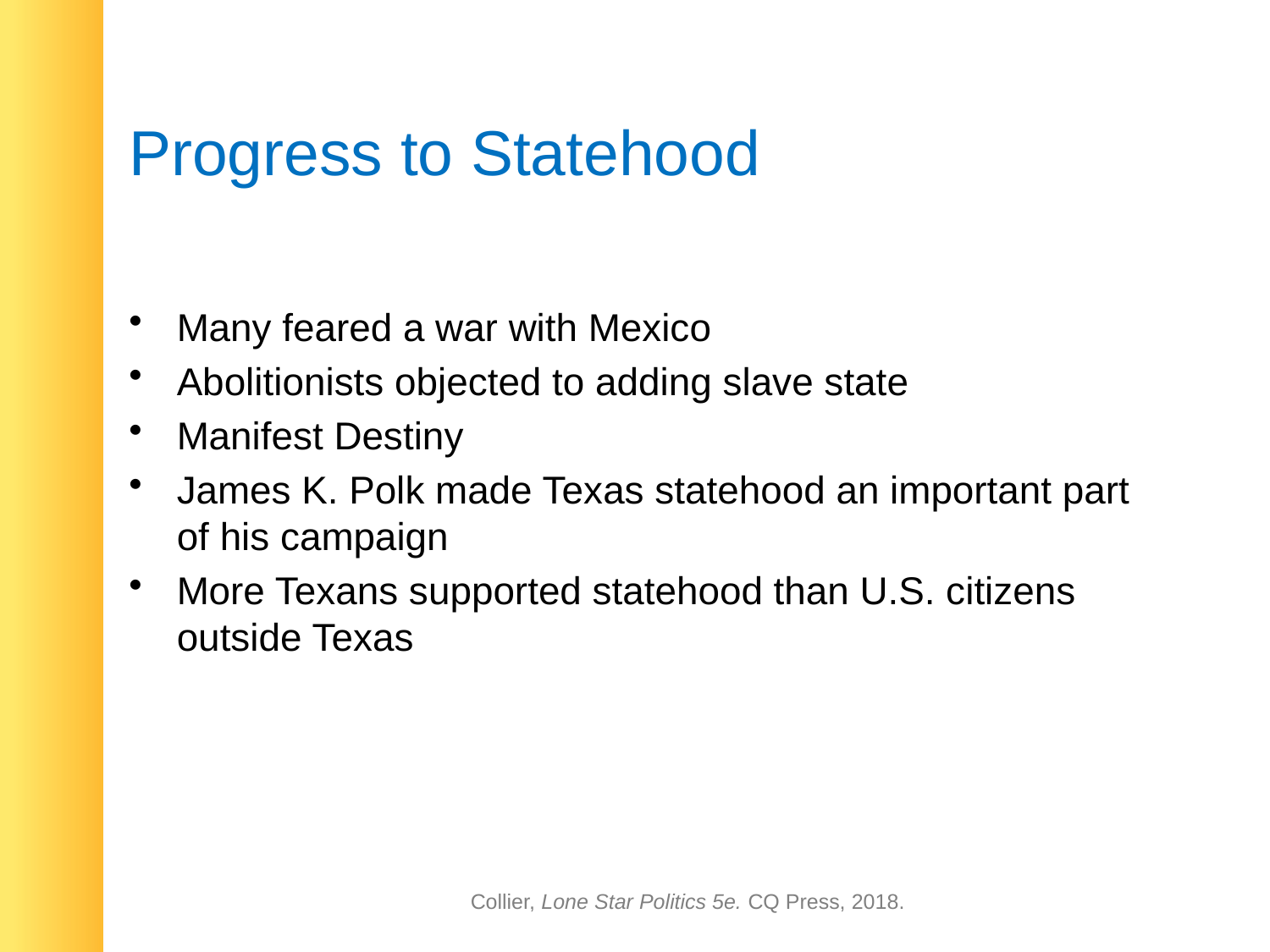

# Progress to Statehood
Many feared a war with Mexico
Abolitionists objected to adding slave state
Manifest Destiny
James K. Polk made Texas statehood an important part of his campaign
More Texans supported statehood than U.S. citizens outside Texas
Collier, Lone Star Politics 5e. CQ Press, 2018.